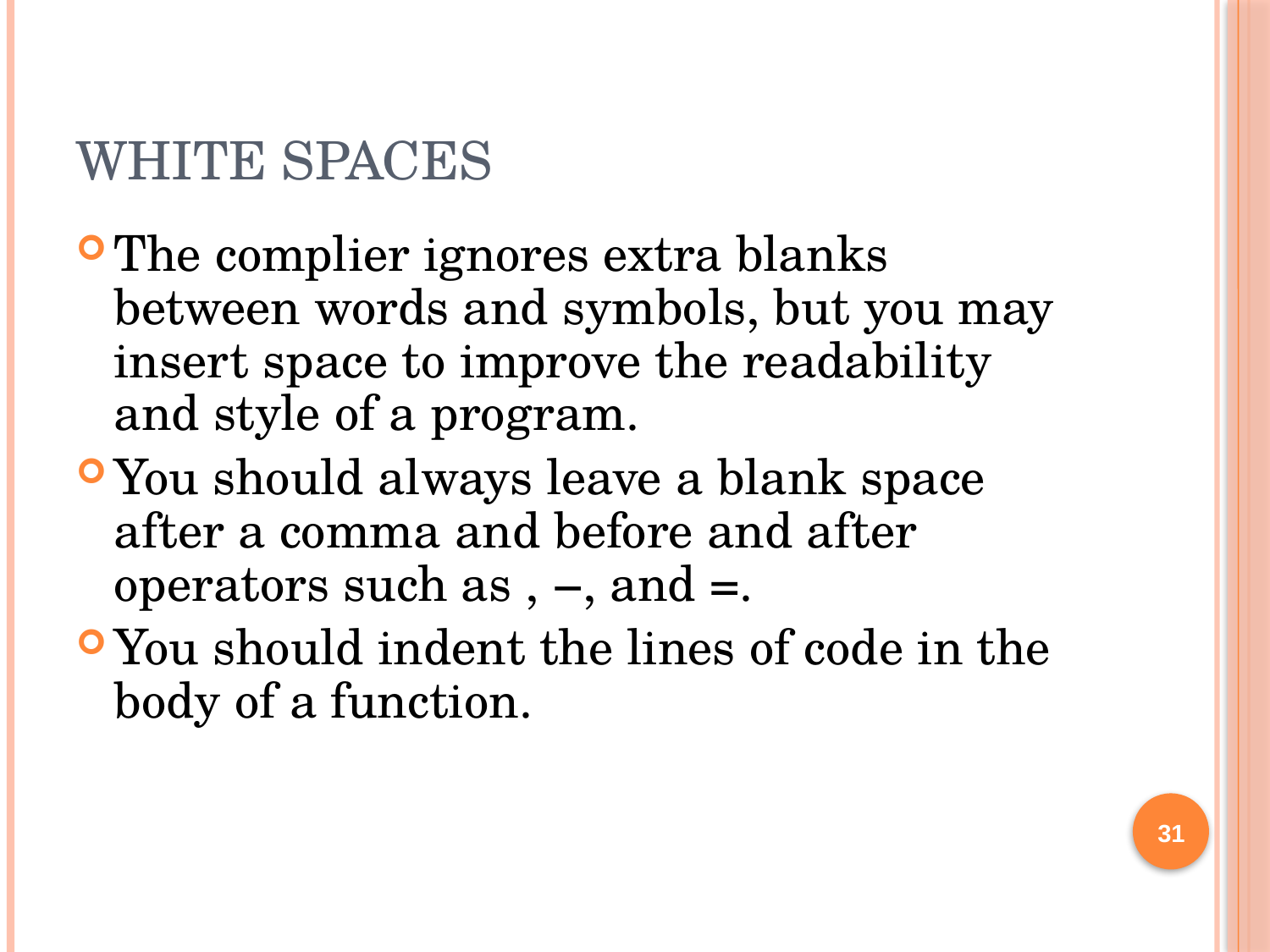

# White Spaces
The complier ignores extra blanks between words and symbols, but you may insert space to improve the readability and style of a program.
You should always leave a blank space after a comma and before and after operators such as , −, and =.
You should indent the lines of code in the body of a function.

31